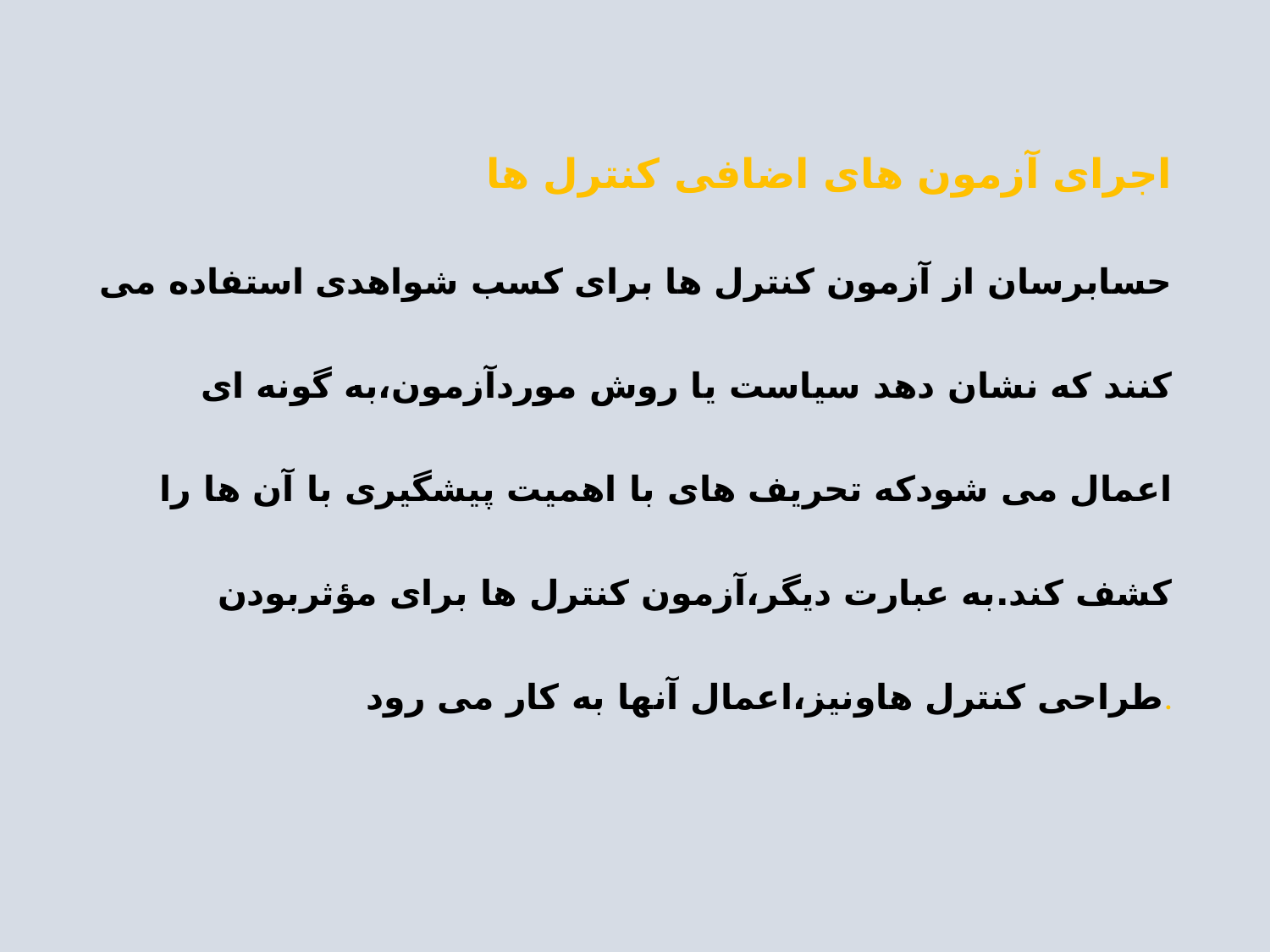

# اجرای آزمون های اضافی کنترل ها حسابرسان از آزمون کنترل ها برای کسب شواهدی استفاده می کنند که نشان دهد سیاست یا روش موردآزمون،به گونه ای اعمال می شودکه تحریف های با اهمیت پیشگیری با آن ها را کشف کند.به عبارت دیگر،آزمون کنترل ها برای مؤثربودن طراحی کنترل هاونیز،اعمال آنها به کار می رود.